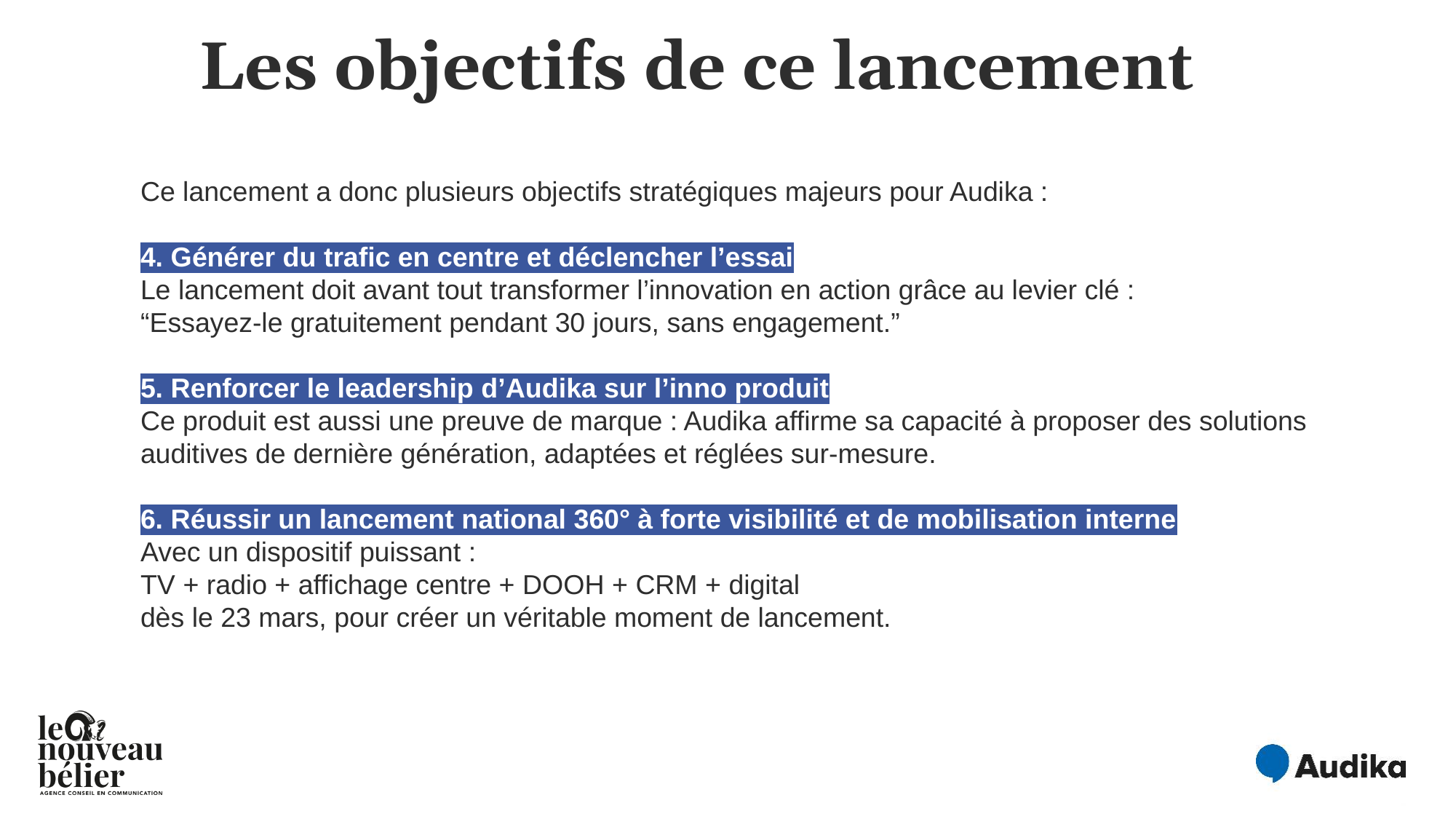

Les objectifs de ce lancement
Ce lancement a donc plusieurs objectifs stratégiques majeurs pour Audika :

4. Générer du trafic en centre et déclencher l’essai
Le lancement doit avant tout transformer l’innovation en action grâce au levier clé :
“Essayez-le gratuitement pendant 30 jours, sans engagement.”

5. Renforcer le leadership d’Audika sur l’inno produit
Ce produit est aussi une preuve de marque : Audika affirme sa capacité à proposer des solutions auditives de dernière génération, adaptées et réglées sur-mesure.
6. Réussir un lancement national 360° à forte visibilité et de mobilisation interne
Avec un dispositif puissant :
TV + radio + affichage centre + DOOH + CRM + digital
dès le 23 mars, pour créer un véritable moment de lancement.